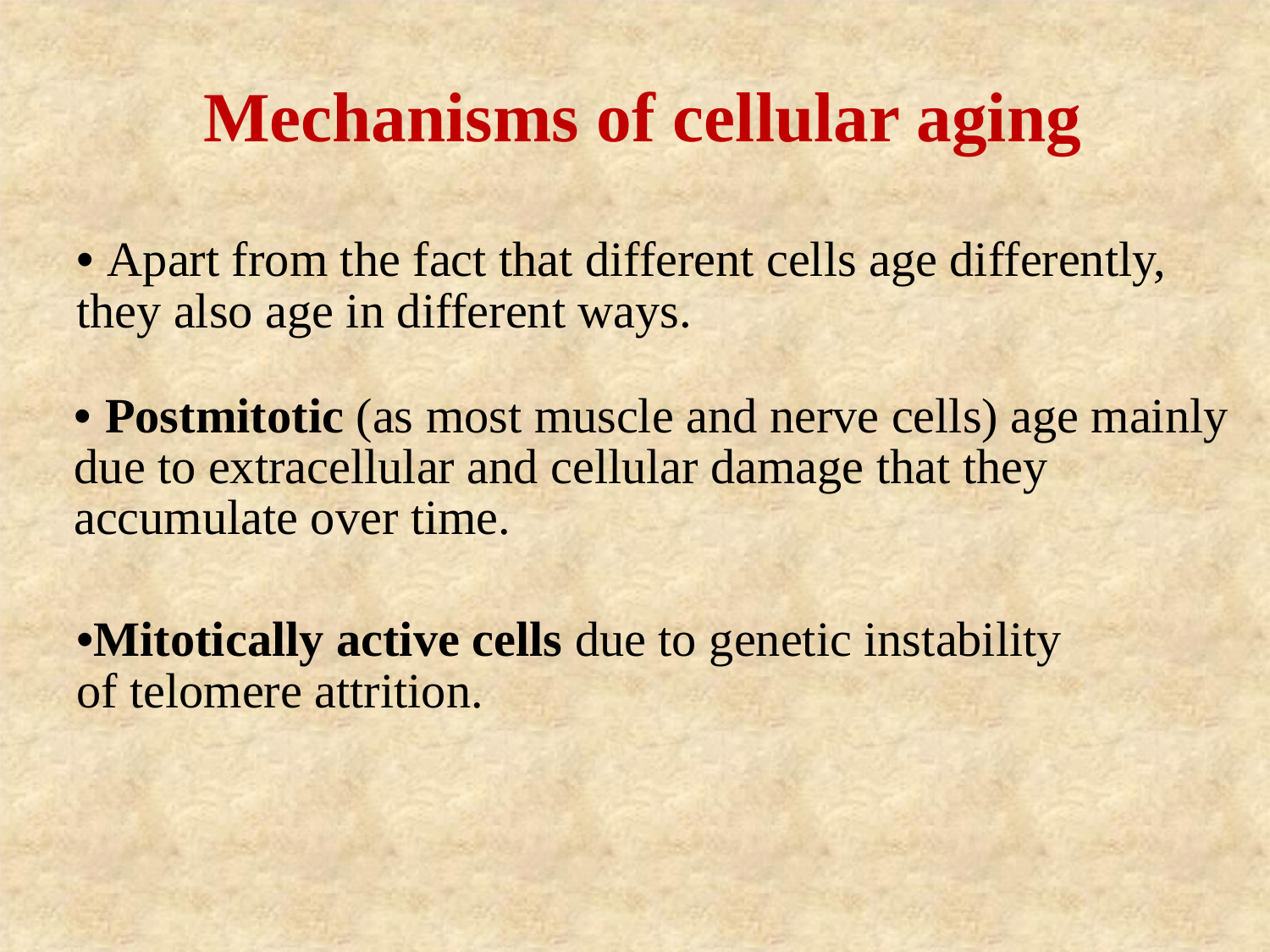

Mechanisms of cellular aging
• Apart from the fact that different cells age differently, they also age in different ways.

• Postmitotic (as most muscle and nerve cells) age mainly due to extracellular and cellular damage that they accumulate over time.
•Mitotically active cells due to genetic instability of telomere attrition.